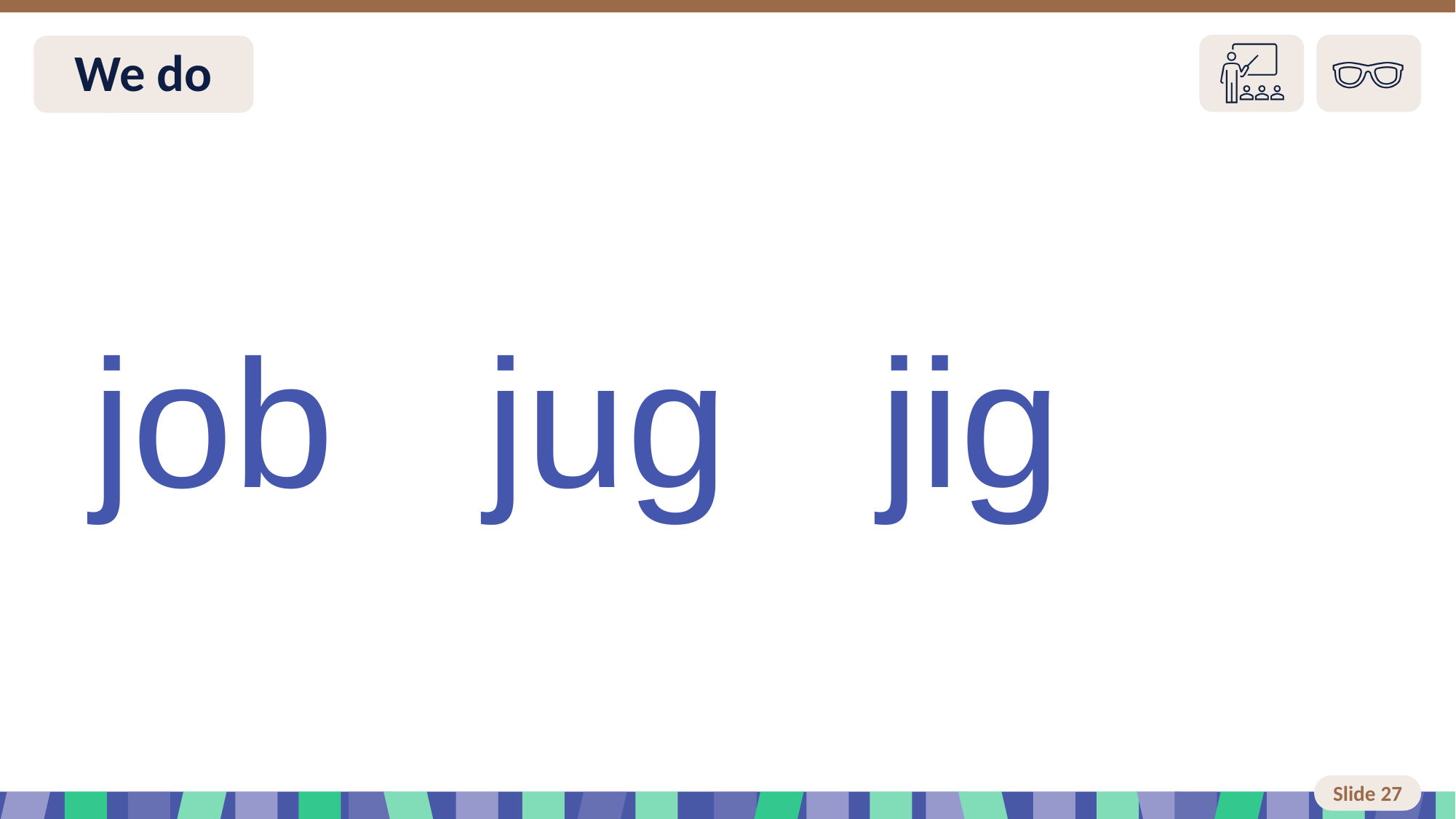

# Slide 24 We do
job   jug   jig